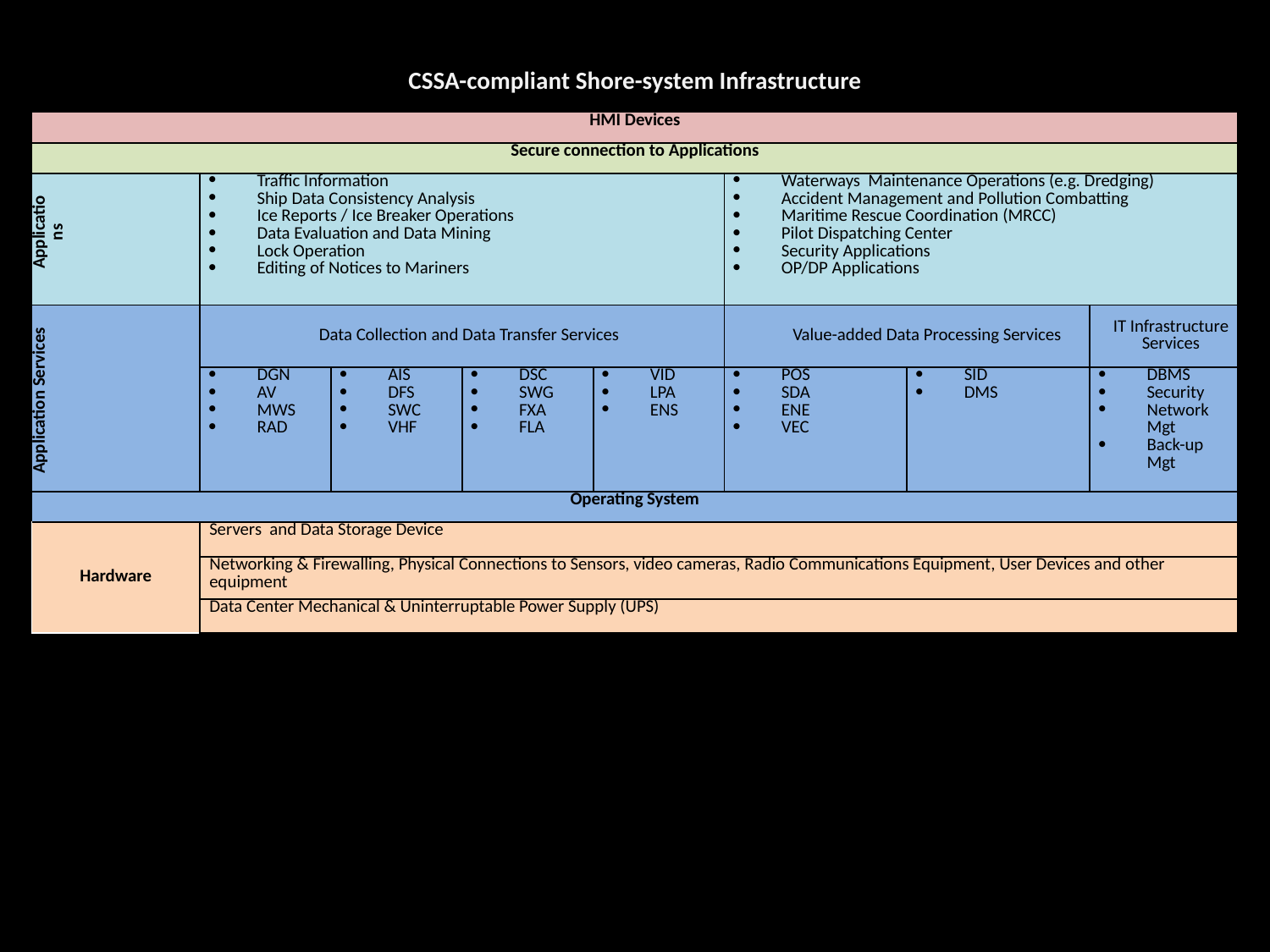

| CSSA-compliant Shore-system Infrastructure |  |  |  |  |  |  |  |
| --- | --- | --- | --- | --- | --- | --- | --- |
| HMI Devices |  |  |  |  |  |  |  |
| Secure connection to Applications |  |  |  |  |  |  |  |
| Applications | Traffic Information Ship Data Consistency Analysis Ice Reports / Ice Breaker Operations Data Evaluation and Data Mining Lock Operation Editing of Notices to Mariners |  |  |  | Waterways Maintenance Operations (e.g. Dredging) Accident Management and Pollution Combatting Maritime Rescue Coordination (MRCC) Pilot Dispatching Center Security Applications OP/DP Applications |  |  |
| Application Services | Data Collection and Data Transfer Services |  |  |  | Value-added Data Processing Services |  | IT Infrastructure Services |
|  | DGN AV MWS RAD | AIS DFS SWC VHF | DSC SWG FXA FLA | VID LPA ENS | POS SDA ENE VEC | SID DMS | DBMS Security Network Mgt Back-up Mgt |
| Operating System |  |  |  |  |  |  |  |
| Hardware | Servers and Data Storage Device |  |  |  |  |  |  |
|  | Networking & Firewalling, Physical Connections to Sensors, video cameras, Radio Communications Equipment, User Devices and other equipment |  |  |  |  |  |  |
|  | Data Center Mechanical & Uninterruptable Power Supply (UPS) |  |  |  |  |  |  |